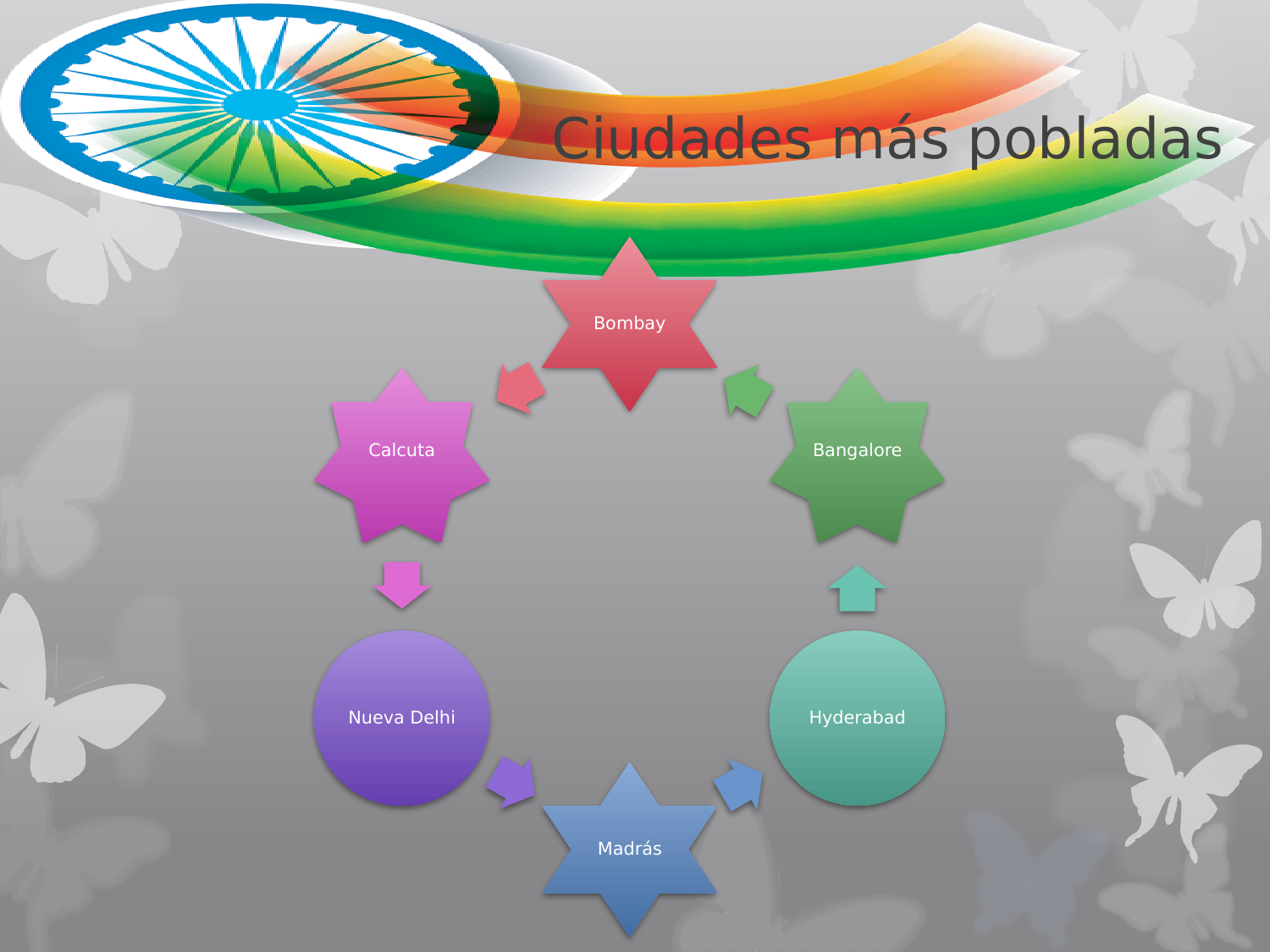

# Ciudades más pobladas
Bombay

Calcuta

Nueva Delhi

Madrás

Hyderabad

Bangalore